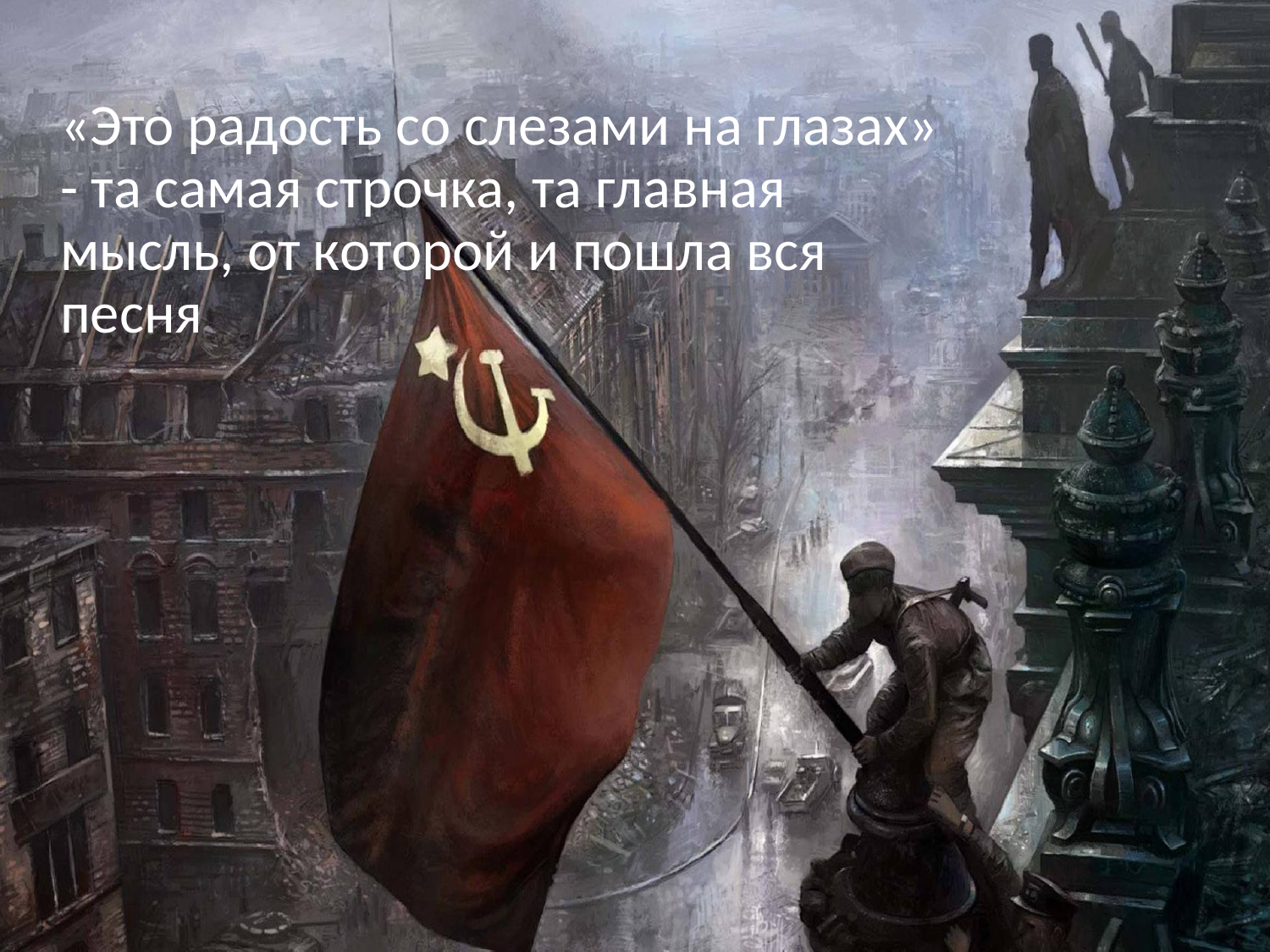

# «Это радость со слезами на глазах» - та самая строчка, та главная мысль, от которой и пошла вся песня